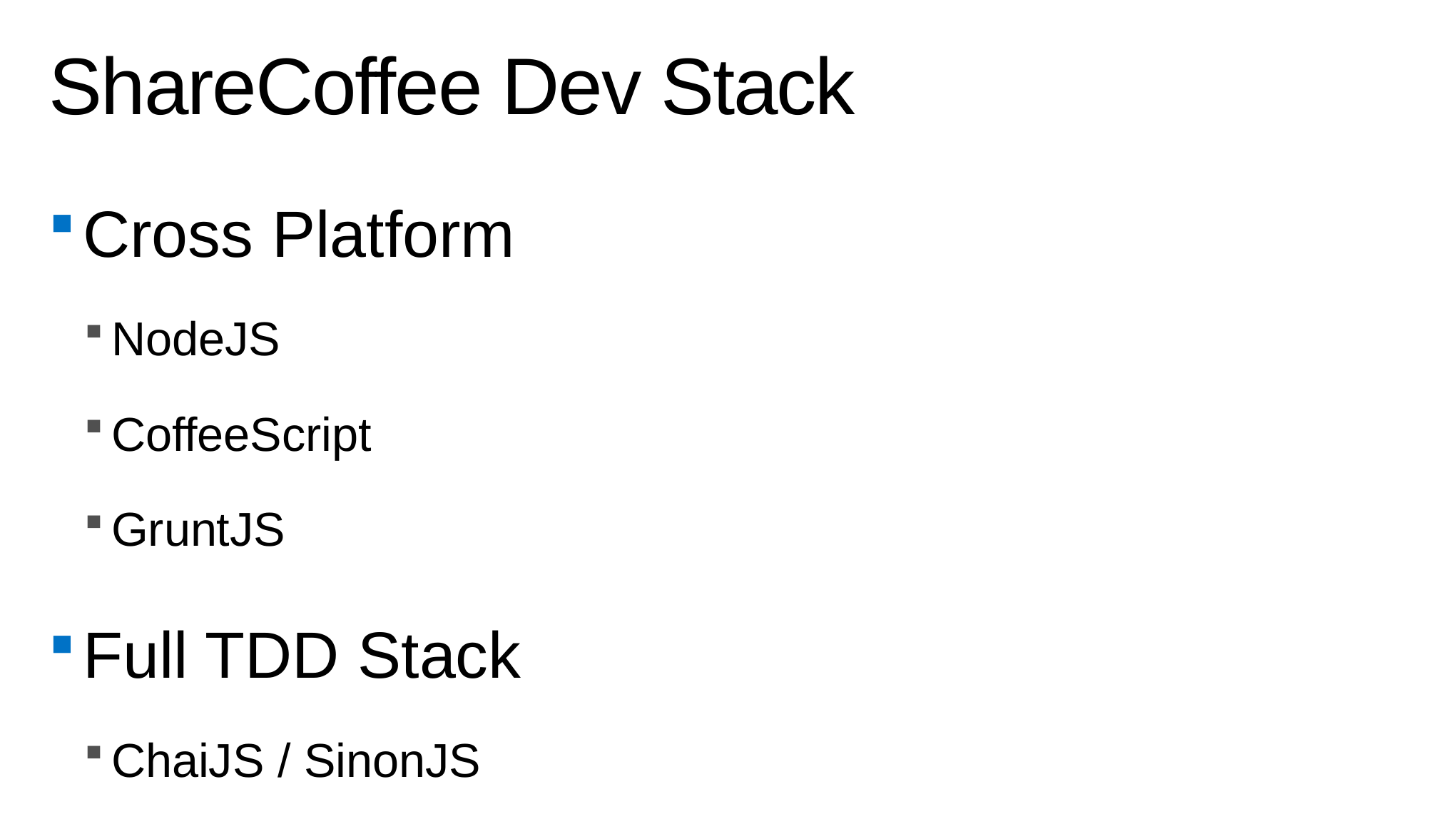

# ShareCoffee Dev Stack
Cross Platform
NodeJS
CoffeeScript
GruntJS
Full TDD Stack
ChaiJS / SinonJS